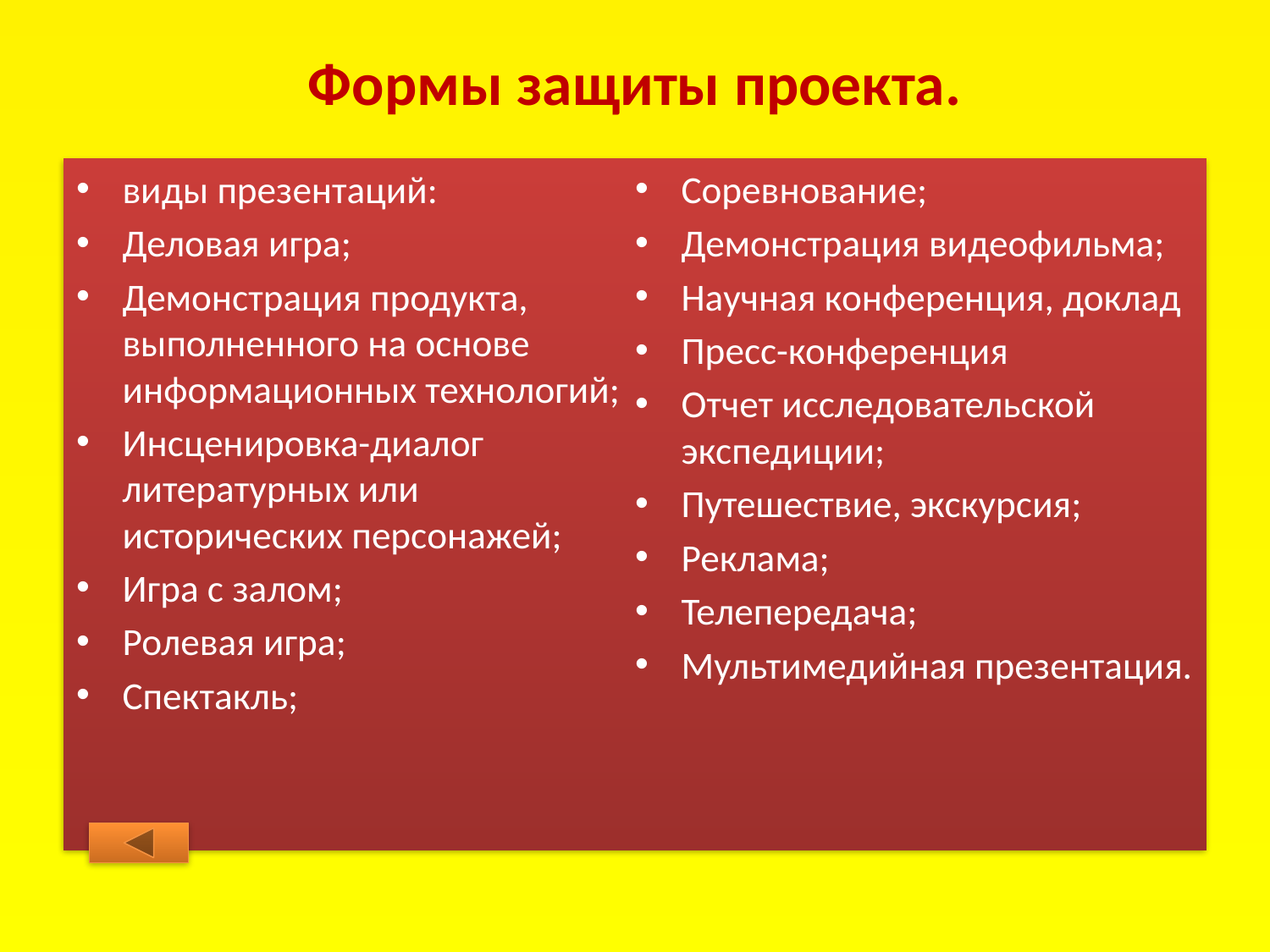

# Формы защиты проекта.
виды презентаций:
Деловая игра;
Демонстрация продукта, выполненного на основе информационных технологий;
Инсценировка-диалог литературных или исторических персонажей;
Игра с залом;
Ролевая игра;
Спектакль;

Соревнование;
Демонстрация видеофильма;
Научная конференция, доклад
Пресс-конференция
Отчет исследовательской экспедиции;
Путешествие, экскурсия;
Реклама;
Телепередача;
Мультимедийная презентация.